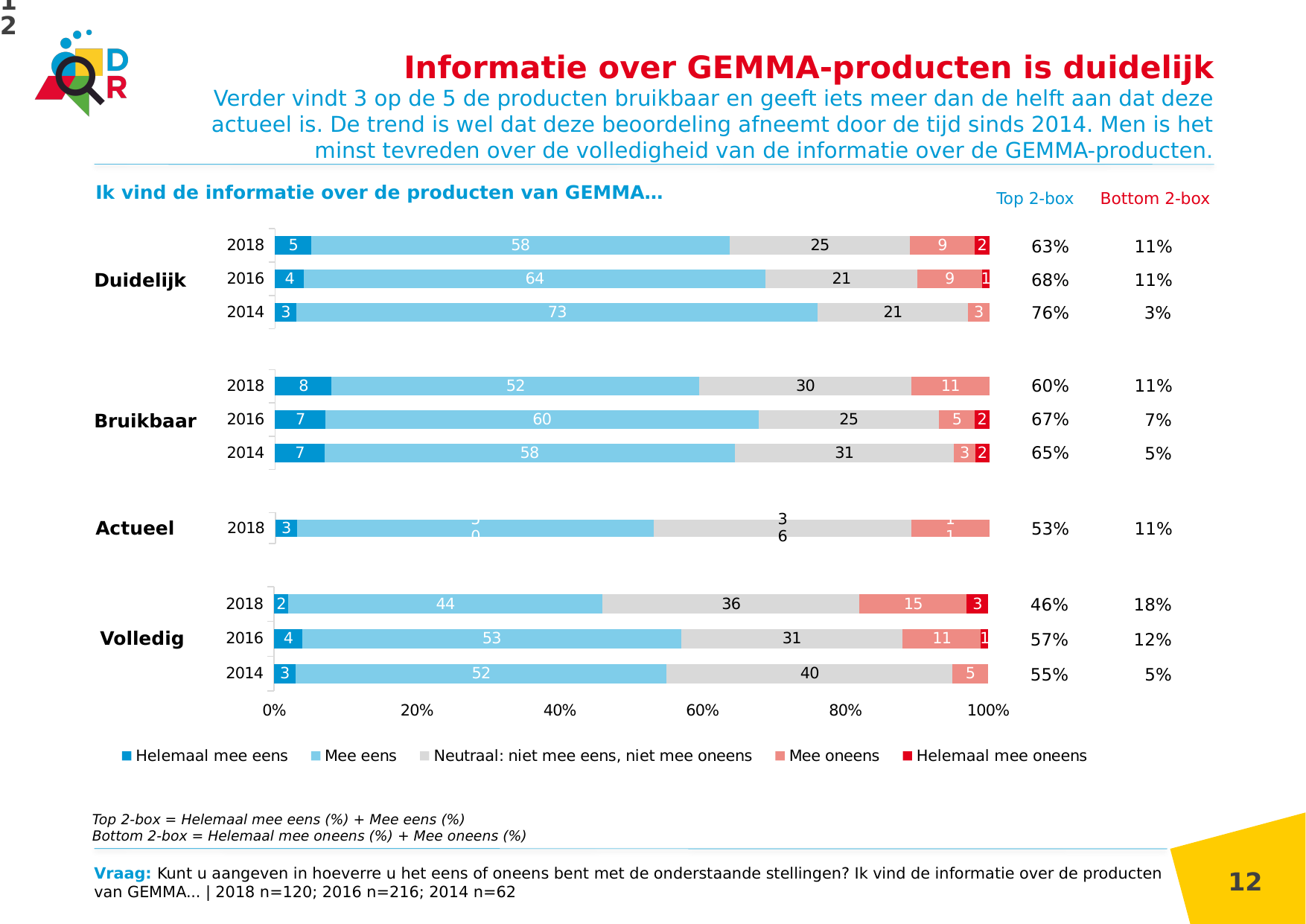

12
Informatie over GEMMA-producten is duidelijk
Verder vindt 3 op de 5 de producten bruikbaar en geeft iets meer dan de helft aan dat deze actueel is. De trend is wel dat deze beoordeling afneemt door de tijd sinds 2014. Men is het minst tevreden over de volledigheid van de informatie over de GEMMA-producten.
Ik vind de informatie over de producten van GEMMA…
Top 2-box
Bottom 2-box

### Chart

| Category | Helemaal mee eens | Mee eens | Neutraal: niet mee eens, niet mee oneens | Mee oneens | Helemaal mee oneens |
|---|---|---|---|---|---|
| 2014 | 3.0 | 73.0 | 21.0 | 3.0 | None |
| 2016 | 4.0 | 64.0 | 21.0 | 9.0 | 1.0 |
| 2018 | 5.0 | 58.0 | 25.0 | 9.0 | 2.0 |
63%
11%
Duidelijk
68%
11%
76%
3%

### Chart

| Category | Helemaal mee eens | Mee eens | Neutraal: niet mee eens, niet mee oneens | Mee oneens | Helemaal mee oneens |
|---|---|---|---|---|---|
| 2014 | 7.0 | 58.0 | 31.0 | 3.0 | 2.0 |
| 2016 | 7.0 | 60.0 | 25.0 | 5.0 | 2.0 |
| 2018 | 8.0 | 52.0 | 30.0 | 11.0 | 0.0 |
60%
11%
67%
  7%
Bruikbaar
65%
  5%

### Chart

| Category | Helemaal mee eens | Mee eens | Neutraal: niet mee eens, niet mee oneens | Mee oneens | Helemaal mee oneens |
|---|---|---|---|---|---|
| 2018 | 3.0 | 50.0 | 36.0 | 11.0 | 0.0 |
Actueel
53%
11%

### Chart

| Category | Helemaal mee eens | Mee eens | Neutraal: niet mee eens, niet mee oneens | Mee oneens | Helemaal mee oneens |
|---|---|---|---|---|---|
| 2014 | 3.0 | 52.0 | 40.0 | 5.0 | None |
| 2016 | 4.0 | 53.0 | 31.0 | 11.0 | 1.0 |
| 2018 | 2.0 | 44.0 | 36.0 | 15.0 | 3.0 |
46%
18%
Volledig
57%
12%
55%
  5%
Top 2-box = Helemaal mee eens (%) + Mee eens (%)
Bottom 2-box = Helemaal mee oneens (%) + Mee oneens (%)
Vraag: Kunt u aangeven in hoeverre u het eens of oneens bent met de onderstaande stellingen? Ik vind de informatie over de producten van GEMMA... | 2018 n=120; 2016 n=216; 2014 n=62
12